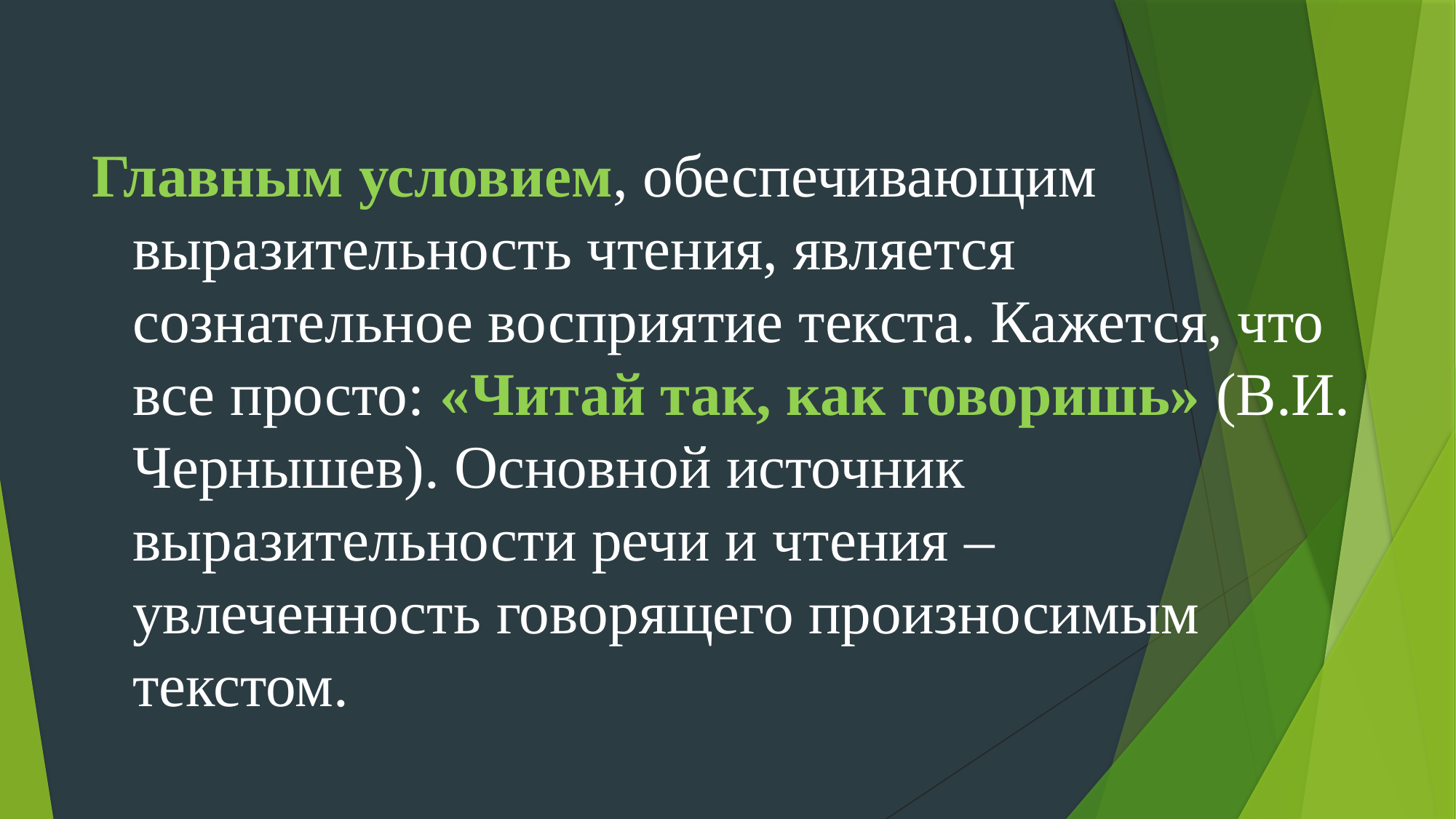

Главным условием, обеспечивающим выразительность чтения, является сознательное восприятие текста. Кажется, что  все просто: «Читай так, как говоришь» (В.И. Чернышев). Основной источник выразительности речи и чтения – увлеченность говорящего произносимым текстом.